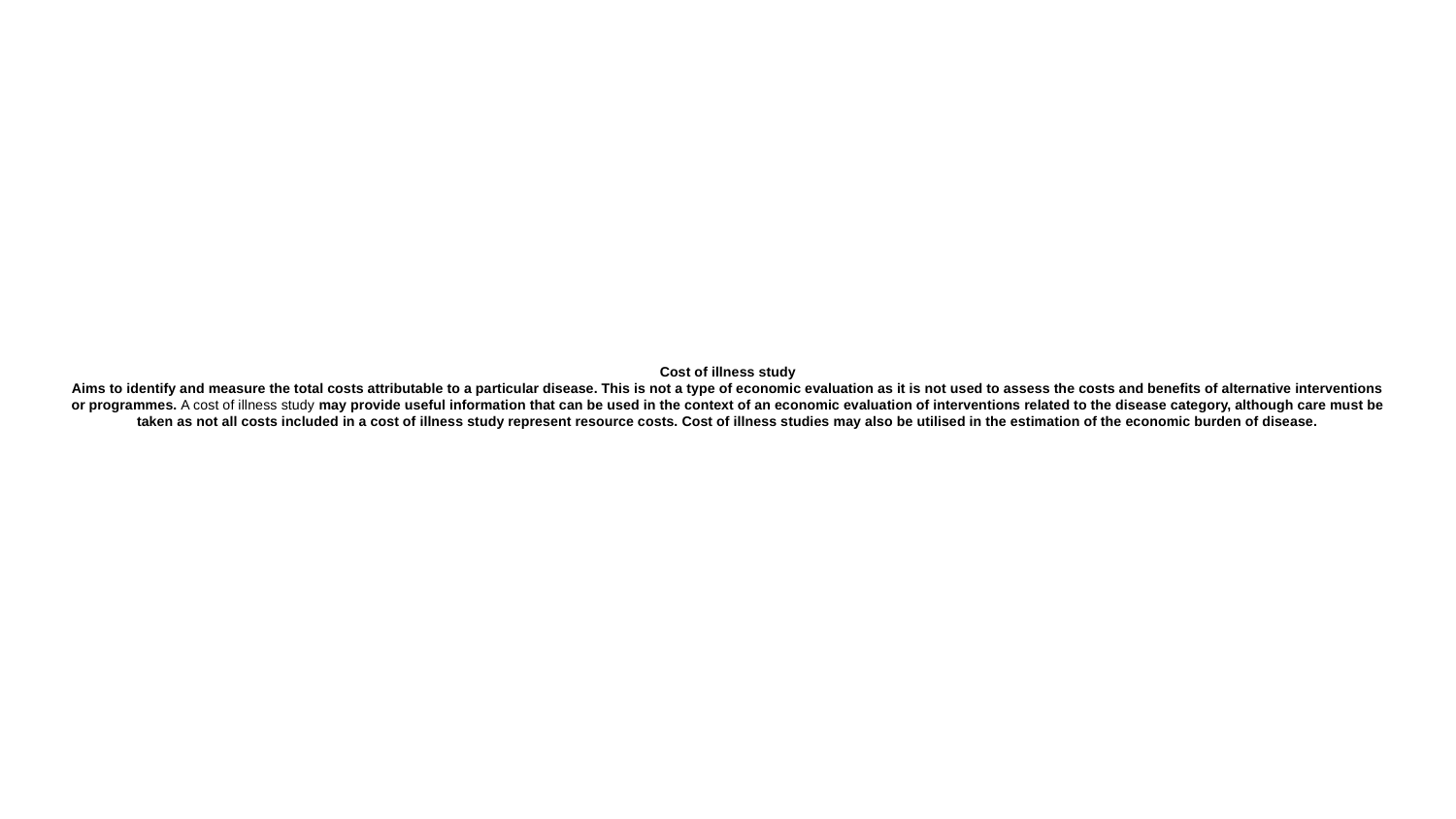

# Cost of illness study Aims to identify and measure the total costs attributable to a particular disease. This is not a type of economic evaluation as it is not used to assess the costs and benefits of alternative interventions or programmes. A cost of illness study may provide useful information that can be used in the context of an economic evaluation of interventions related to the disease category, although care must be taken as not all costs included in a cost of illness study represent resource costs. Cost of illness studies may also be utilised in the estimation of the economic burden of disease.